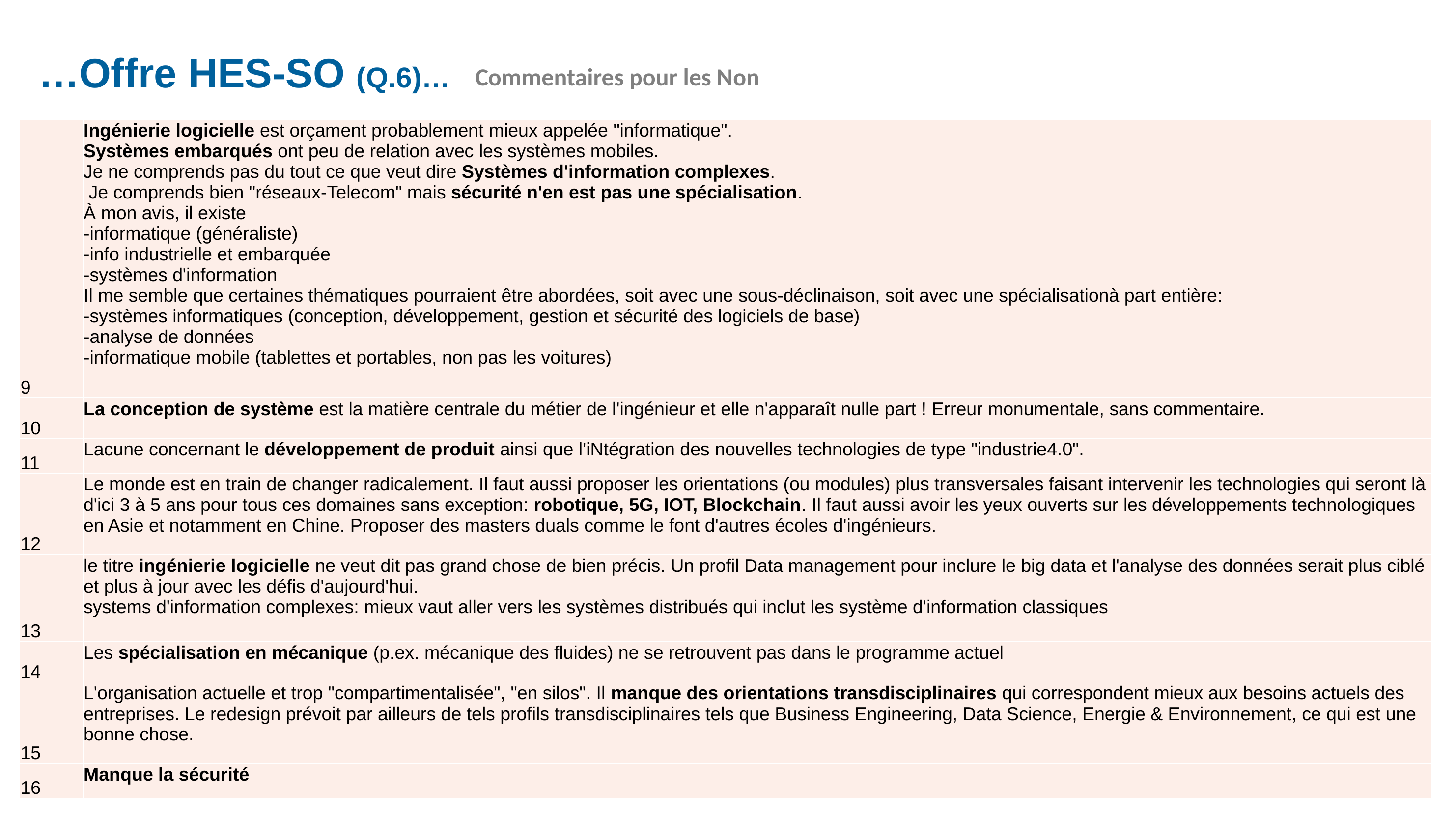

# …Offre HES-SO (Q.6)…
Commentaires pour les Non

### Chart: Spécialisations importantes de TIN, TIC, TE
se retrouvent dans les options HES-SO en n et %

| Category |
|---|
| 9 | Ingénierie logicielle est orçament probablement mieux appelée "informatique". Systèmes embarqués ont peu de relation avec les systèmes mobiles. Je ne comprends pas du tout ce que veut dire Systèmes d'information complexes. Je comprends bien "réseaux-Telecom" mais sécurité n'en est pas une spécialisation. À mon avis, il existe -informatique (généraliste) -info industrielle et embarquée -systèmes d'information Il me semble que certaines thématiques pourraient être abordées, soit avec une sous-déclinaison, soit avec une spécialisationà part entière: -systèmes informatiques (conception, développement, gestion et sécurité des logiciels de base) -analyse de données -informatique mobile (tablettes et portables, non pas les voitures) |
| --- | --- |
| 10 | La conception de système est la matière centrale du métier de l'ingénieur et elle n'apparaît nulle part ! Erreur monumentale, sans commentaire. |
| 11 | Lacune concernant le développement de produit ainsi que l'iNtégration des nouvelles technologies de type "industrie4.0". |
| 12 | Le monde est en train de changer radicalement. Il faut aussi proposer les orientations (ou modules) plus transversales faisant intervenir les technologies qui seront là d'ici 3 à 5 ans pour tous ces domaines sans exception: robotique, 5G, IOT, Blockchain. Il faut aussi avoir les yeux ouverts sur les développements technologiques en Asie et notamment en Chine. Proposer des masters duals comme le font d'autres écoles d'ingénieurs. |
| 13 | le titre ingénierie logicielle ne veut dit pas grand chose de bien précis. Un profil Data management pour inclure le big data et l'analyse des données serait plus ciblé et plus à jour avec les défis d'aujourd'hui. systems d'information complexes: mieux vaut aller vers les systèmes distribués qui inclut les système d'information classiques |
| 14 | Les spécialisation en mécanique (p.ex. mécanique des fluides) ne se retrouvent pas dans le programme actuel |
| 15 | L'organisation actuelle et trop "compartimentalisée", "en silos". Il manque des orientations transdisciplinaires qui correspondent mieux aux besoins actuels des entreprises. Le redesign prévoit par ailleurs de tels profils transdisciplinaires tels que Business Engineering, Data Science, Energie & Environnement, ce qui est une bonne chose. |
| 16 | Manque la sécurité |